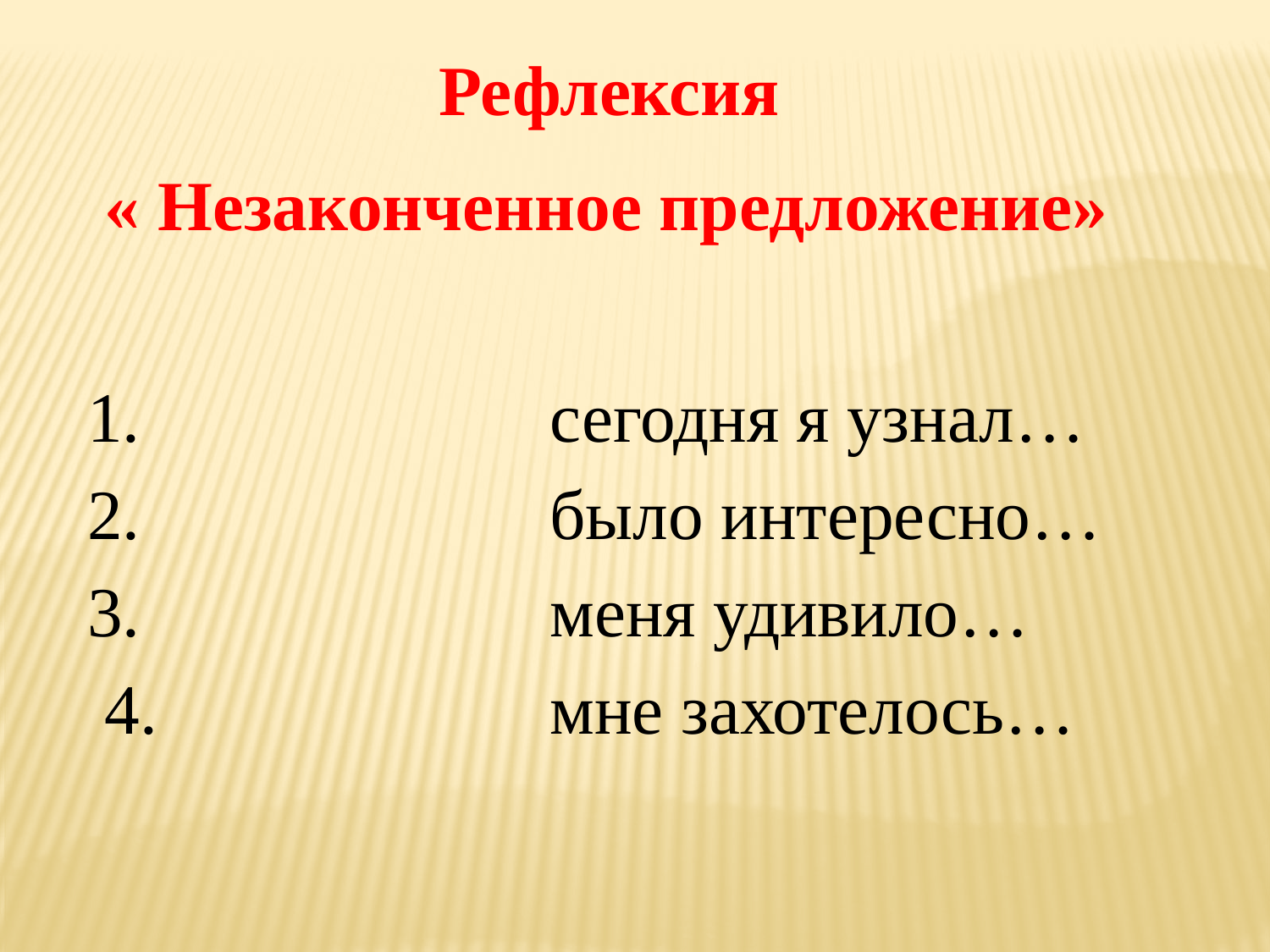

Рефлексия
 « Незаконченное предложение»

1.	сегодня я узнал…
2.	было интересно…
3.	меня удивило…
 4.	мне захотелось…